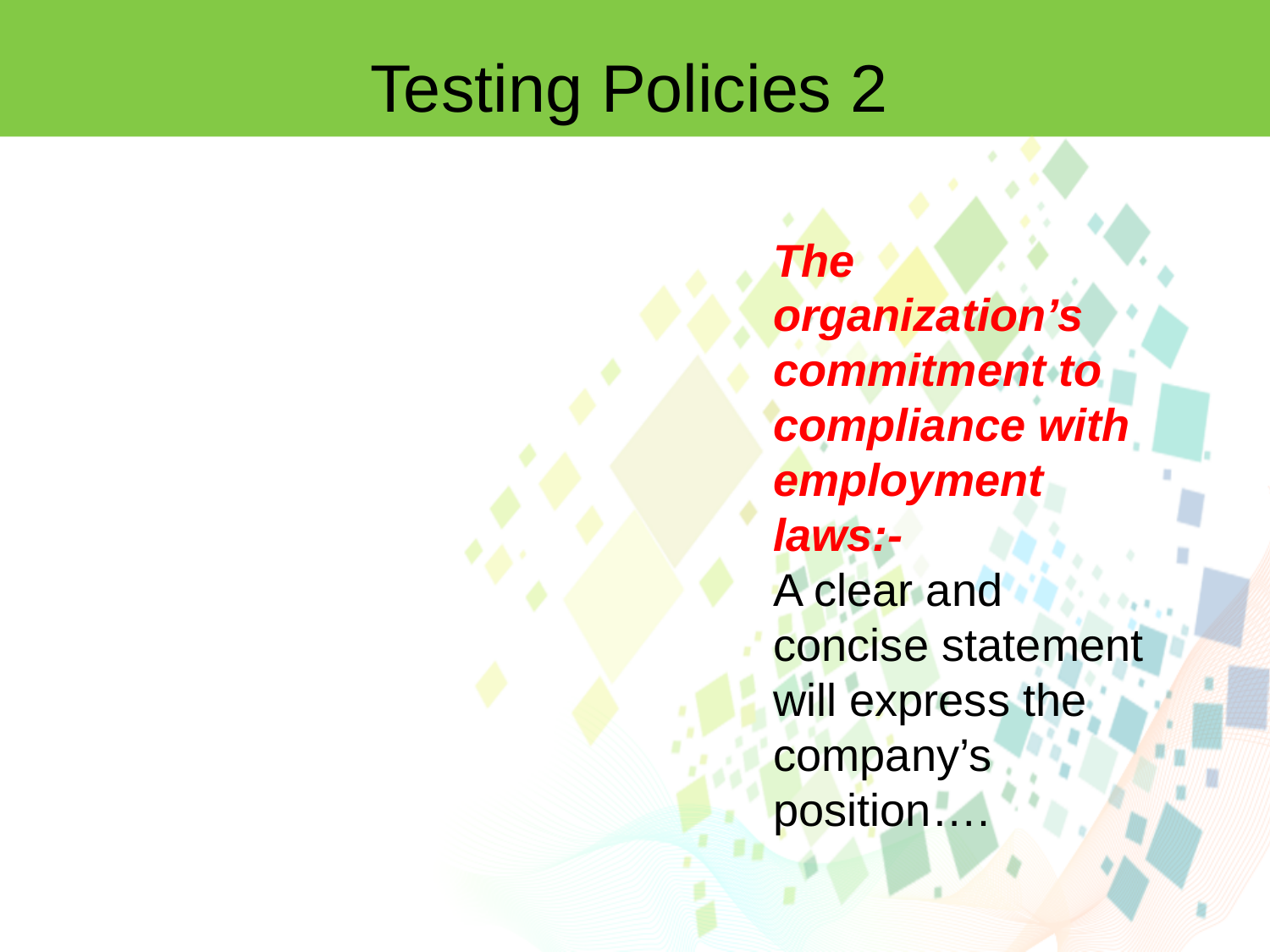

Testing Policies 2
The organization’s commitment to compliance with employment laws:-
A clear and concise statement will express the company’s position….